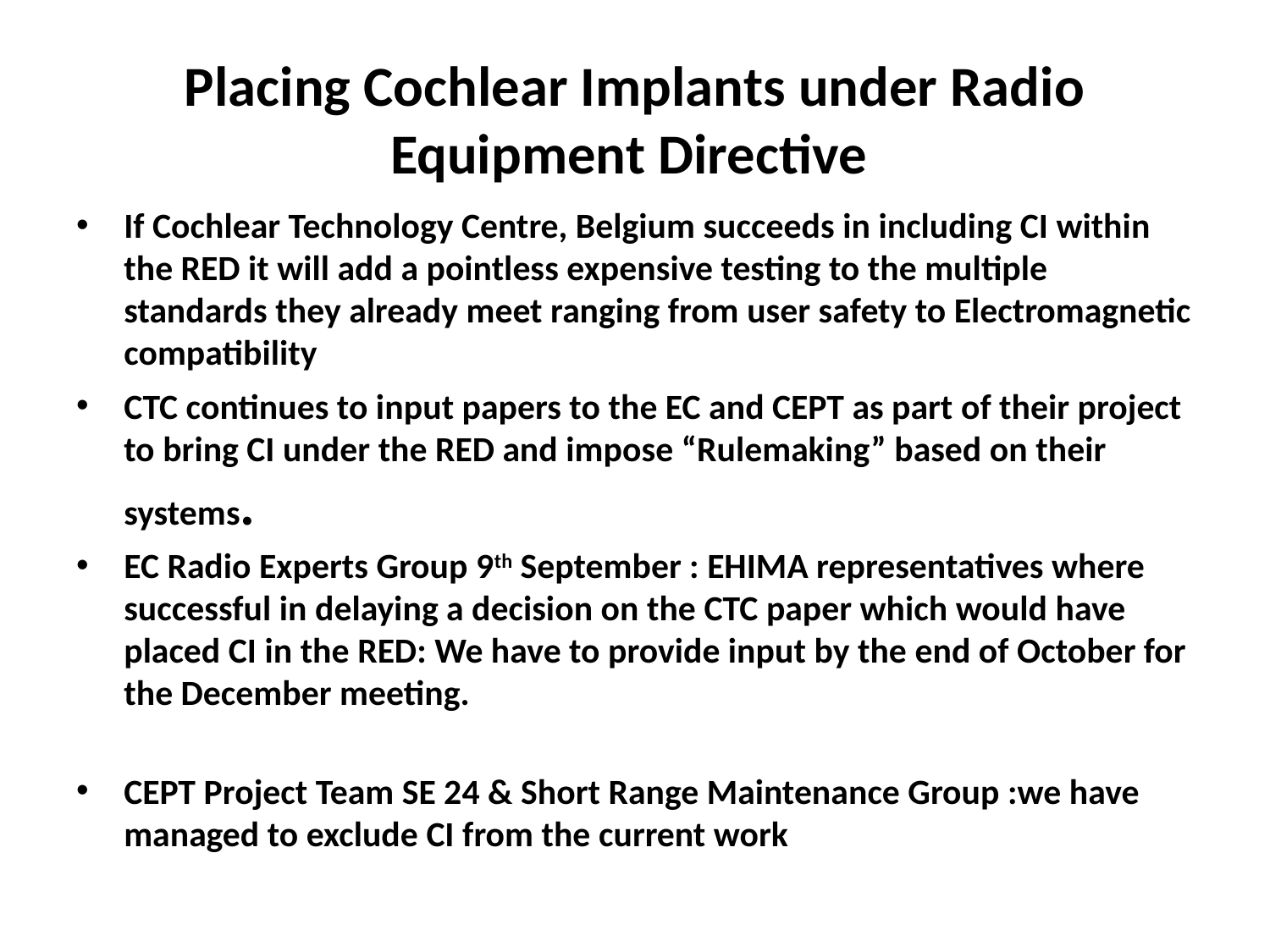

# Placing Cochlear Implants under Radio Equipment Directive
If Cochlear Technology Centre, Belgium succeeds in including CI within the RED it will add a pointless expensive testing to the multiple standards they already meet ranging from user safety to Electromagnetic compatibility
CTC continues to input papers to the EC and CEPT as part of their project to bring CI under the RED and impose “Rulemaking” based on their systems.
EC Radio Experts Group 9th September : EHIMA representatives where successful in delaying a decision on the CTC paper which would have placed CI in the RED: We have to provide input by the end of October for the December meeting.

CEPT Project Team SE 24 & Short Range Maintenance Group :we have managed to exclude CI from the current work